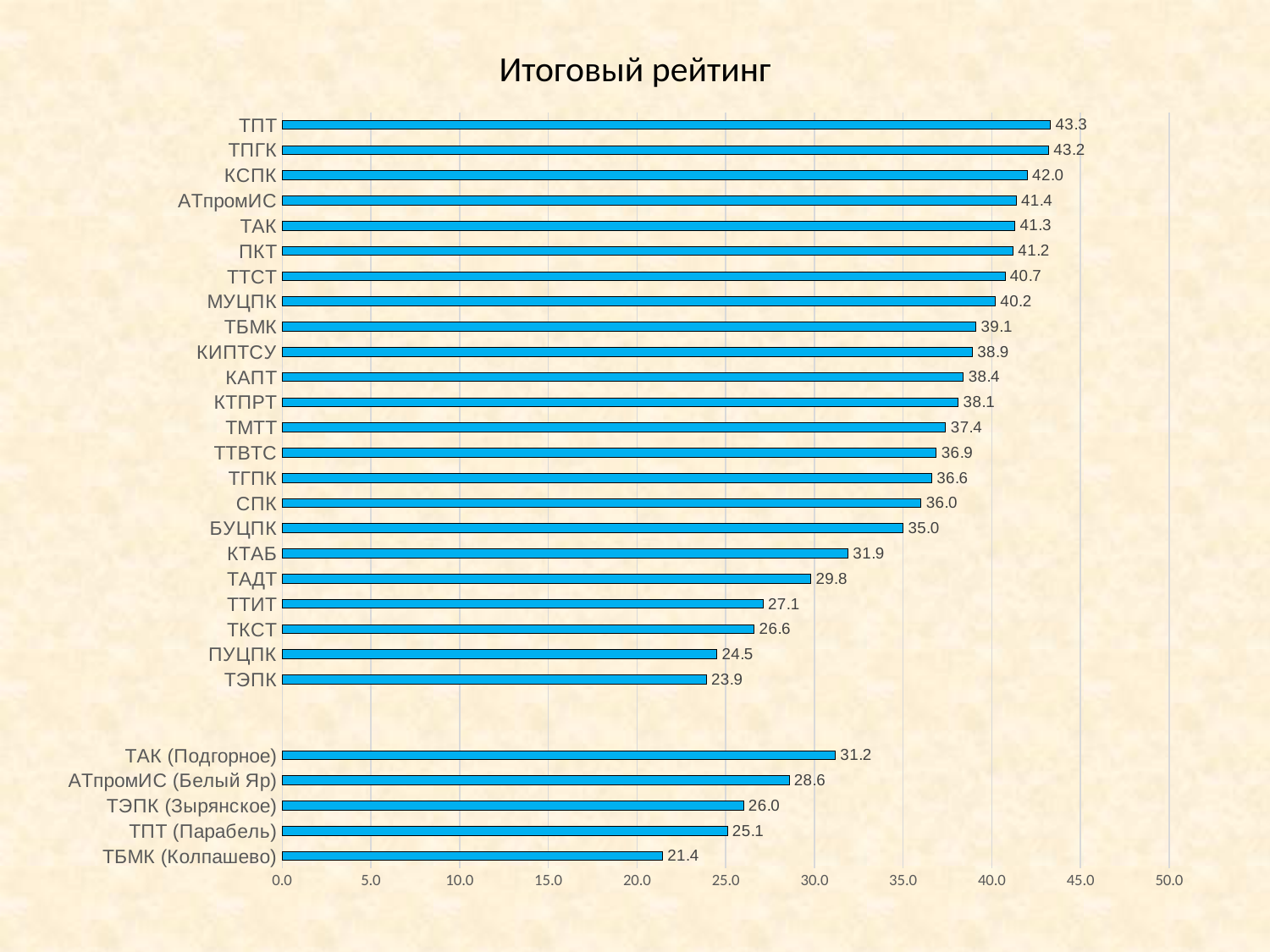

# Итоговый рейтинг

### Chart

| Category |  |
|---|---|
| ТБМК (Колпашево) | 21.433333333333334 |
| ТПТ (Парабель) | 25.1 |
| ТЭПК (Зырянское) | 26.0 |
| АТпромИС (Белый Яр) | 28.577777777777776 |
| ТАК (Подгорное) | 31.177777777777777 |
|  | None |
|  | None |
| ТЭПК | 23.9 |
| ПУЦПК | 24.5 |
| ТКСТ | 26.61111111111111 |
| ТТИТ | 27.099999999999998 |
| ТАДТ | 29.8 |
| КТАБ | 31.900000000000002 |
| БУЦПК | 35.0 |
| СПК | 36.011111111111106 |
| ТГПК | 36.611111111111114 |
| ТТВТС | 36.87777777777777 |
| ТМТТ | 37.39999999999999 |
| КТПРТ | 38.111111111111114 |
| КАПТ | 38.400000000000006 |
| КИПТСУ | 38.89999999999999 |
| ТБМК | 39.1 |
| МУЦПК | 40.2 |
| ТТСТ | 40.74444444444444 |
| ПКТ | 41.199999999999996 |
| ТАК | 41.300000000000004 |
| АТпромИС | 41.36666666666667 |
| КСПК | 42.0 |
| ТПГК | 43.2 |
| ТПТ | 43.31111111111112 |